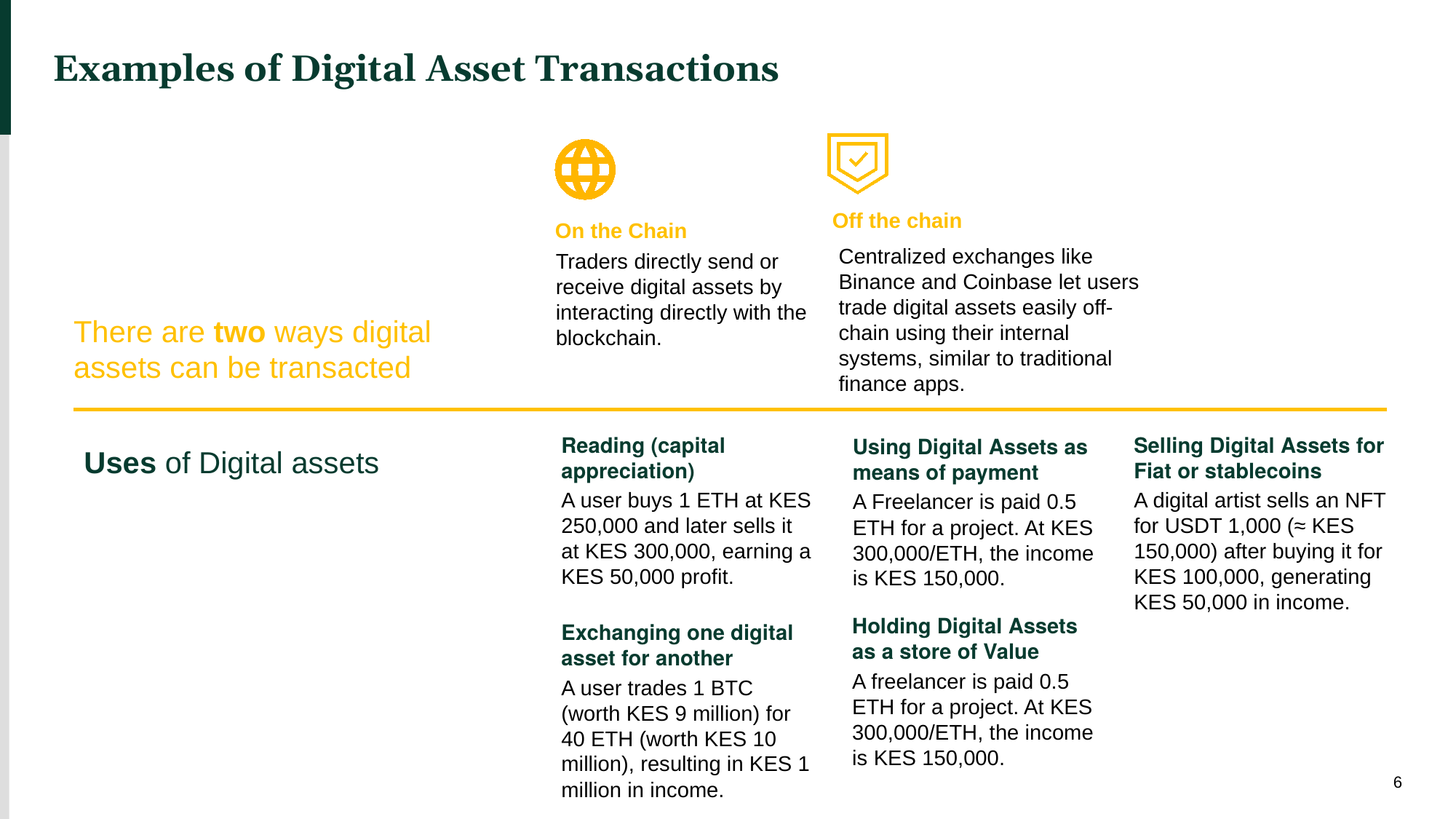

# Examples of Digital Asset Transactions

Off the chain
On the Chain
Centralized exchanges like Binance and Coinbase let users trade digital assets easily off-chain using their internal systems, similar to traditional finance apps.
Traders directly send or receive digital assets by interacting directly with the blockchain.
There are two ways digital assets can be transacted
Uses of Digital assets
Reading (capital appreciation)
A user buys 1 ETH at KES 250,000 and later sells it at KES 300,000, earning a KES 50,000 profit.
Selling Digital Assets for Fiat or stablecoins
A digital artist sells an NFT for USDT 1,000 (≈ KES 150,000) after buying it for KES 100,000, generating KES 50,000 in income.
Using Digital Assets as means of payment
A Freelancer is paid 0.5 ETH for a project. At KES 300,000/ETH, the income is KES 150,000.
Holding Digital Assets as a store of Value
A freelancer is paid 0.5 ETH for a project. At KES 300,000/ETH, the income is KES 150,000.
Exchanging one digital asset for another
A user trades 1 BTC (worth KES 9 million) for 40 ETH (worth KES 10 million), resulting in KES 1 million in income.

6